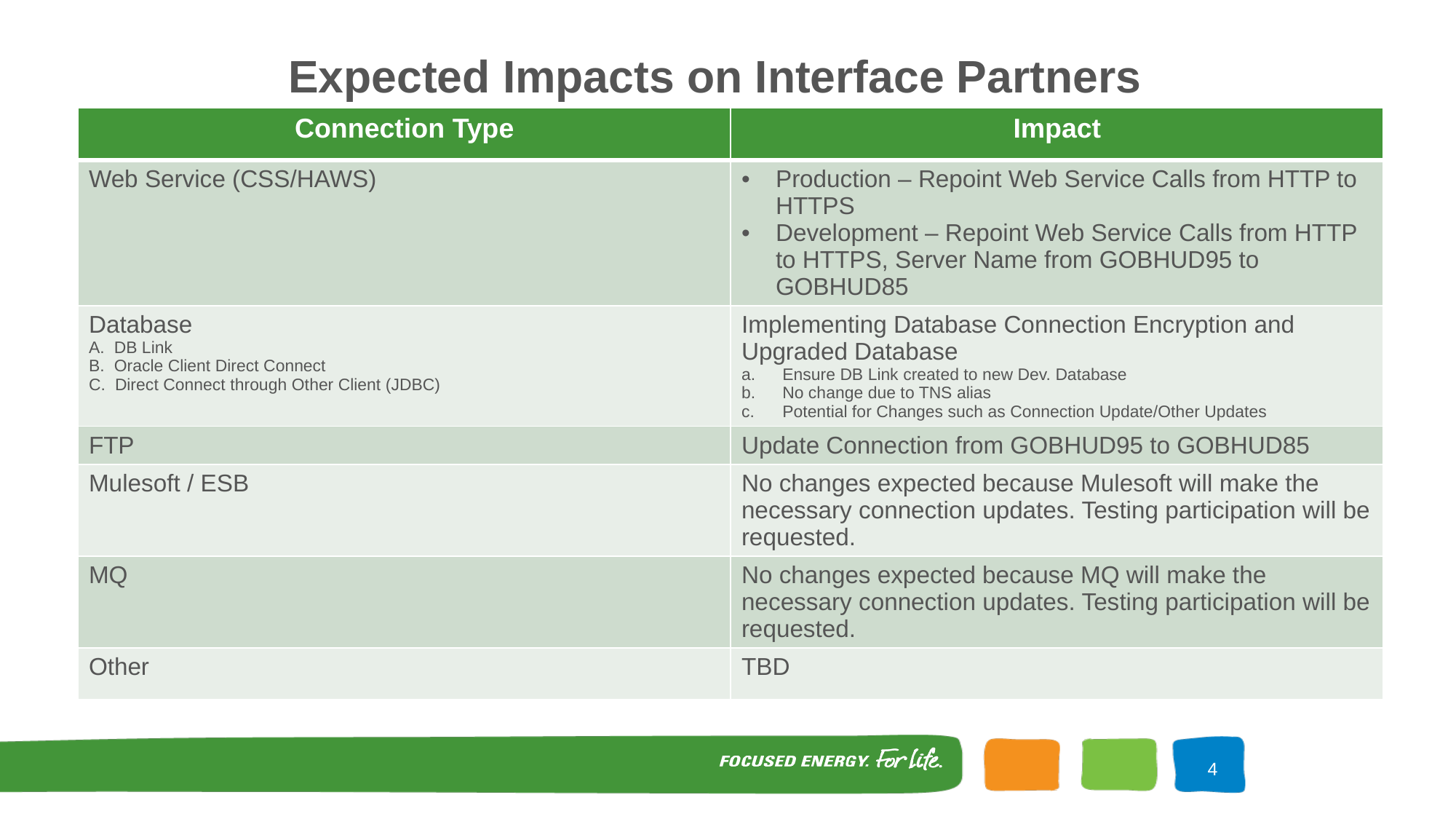

# Expected Impacts on Interface Partners
| Connection Type | Impact |
| --- | --- |
| Web Service (CSS/HAWS) | Production – Repoint Web Service Calls from HTTP to HTTPS Development – Repoint Web Service Calls from HTTP to HTTPS, Server Name from GOBHUD95 to GOBHUD85 |
| Database A. DB Link B. Oracle Client Direct Connect C. Direct Connect through Other Client (JDBC)​ | Implementing Database Connection Encryption and Upgraded Database Ensure DB Link created to new Dev. Database No change due to TNS alias Potential for Changes such as Connection Update/Other Updates |
| FTP | Update Connection from GOBHUD95 to GOBHUD85 |
| Mulesoft / ESB | No changes expected because Mulesoft will make the necessary connection updates. Testing participation will be requested. |
| MQ | No changes expected because MQ will make the necessary connection updates. Testing participation will be requested. |
| Other | TBD |
4